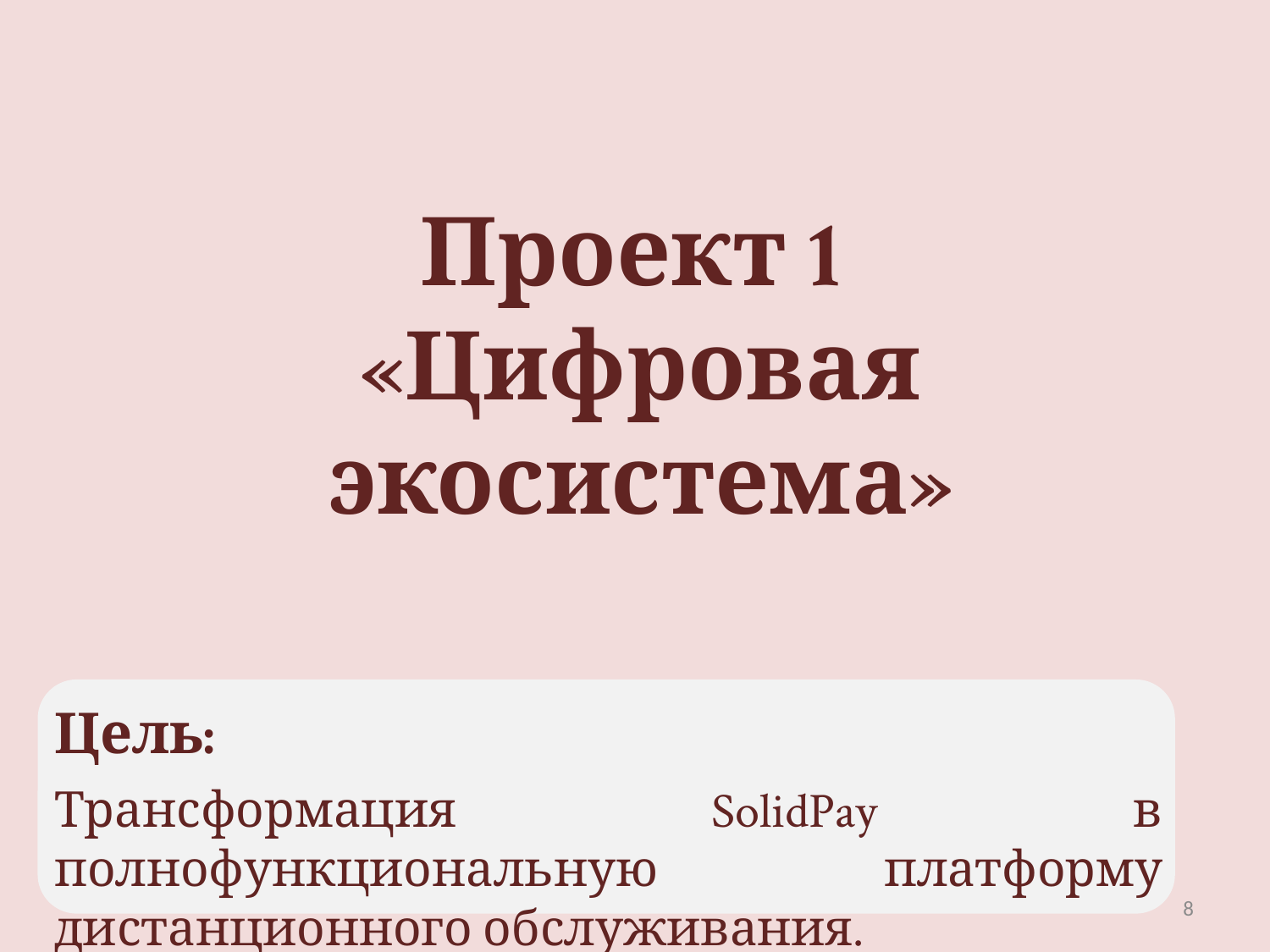

# Проект 1 «Цифровая экосистема»
Цель:
Трансформация SolidPay в полнофункциональную платформу дистанционного обслуживания.

8